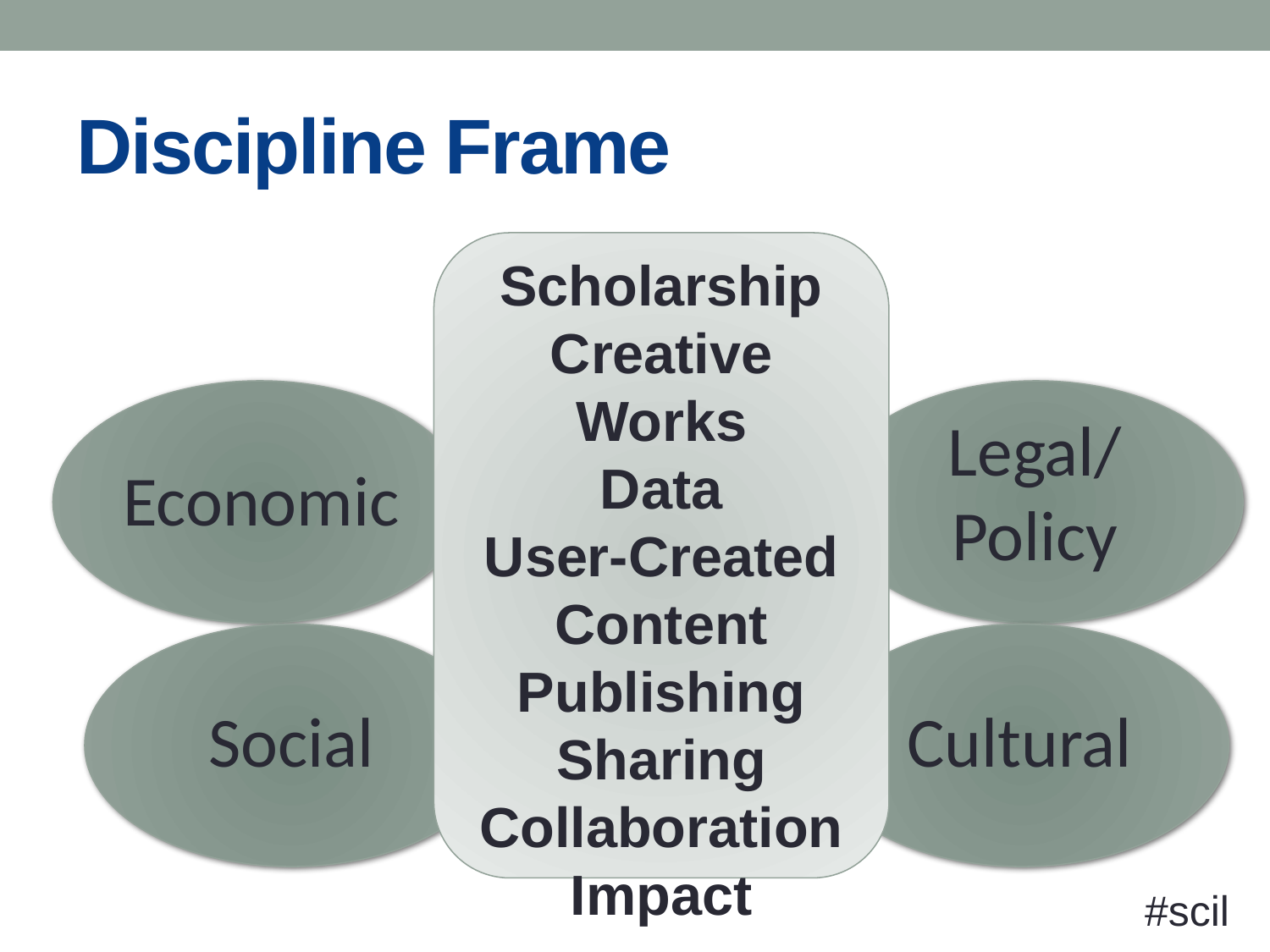

# Discipline Frame

Scholarship
Creative Works
Data
User-Created Content
Publishing
Sharing
Collaboration
Impact

Legal/Policy
Economic

Social

Cultural
#scil